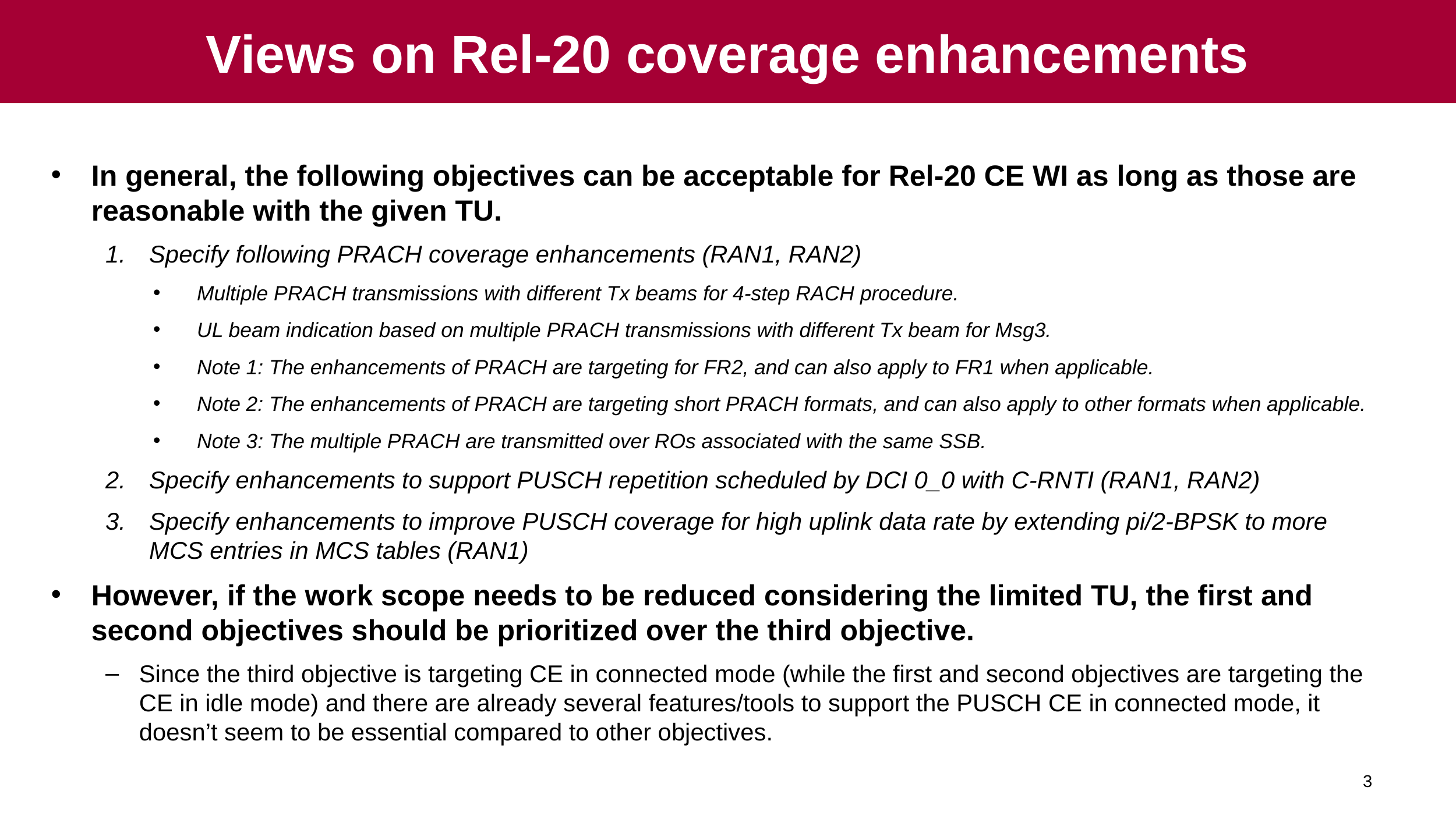

# Views on Rel-20 coverage enhancements

In general, the following objectives can be acceptable for Rel-20 CE WI as long as those are reasonable with the given TU.
Specify following PRACH coverage enhancements (RAN1, RAN2)
Multiple PRACH transmissions with different Tx beams for 4-step RACH procedure.
UL beam indication based on multiple PRACH transmissions with different Tx beam for Msg3.
Note 1: The enhancements of PRACH are targeting for FR2, and can also apply to FR1 when applicable.
Note 2: The enhancements of PRACH are targeting short PRACH formats, and can also apply to other formats when applicable.
Note 3: The multiple PRACH are transmitted over ROs associated with the same SSB.
Specify enhancements to support PUSCH repetition scheduled by DCI 0_0 with C-RNTI (RAN1, RAN2)
Specify enhancements to improve PUSCH coverage for high uplink data rate by extending pi/2-BPSK to more MCS entries in MCS tables (RAN1)
However, if the work scope needs to be reduced considering the limited TU, the first and second objectives should be prioritized over the third objective.
Since the third objective is targeting CE in connected mode (while the first and second objectives are targeting the CE in idle mode) and there are already several features/tools to support the PUSCH CE in connected mode, it doesn’t seem to be essential compared to other objectives.
3